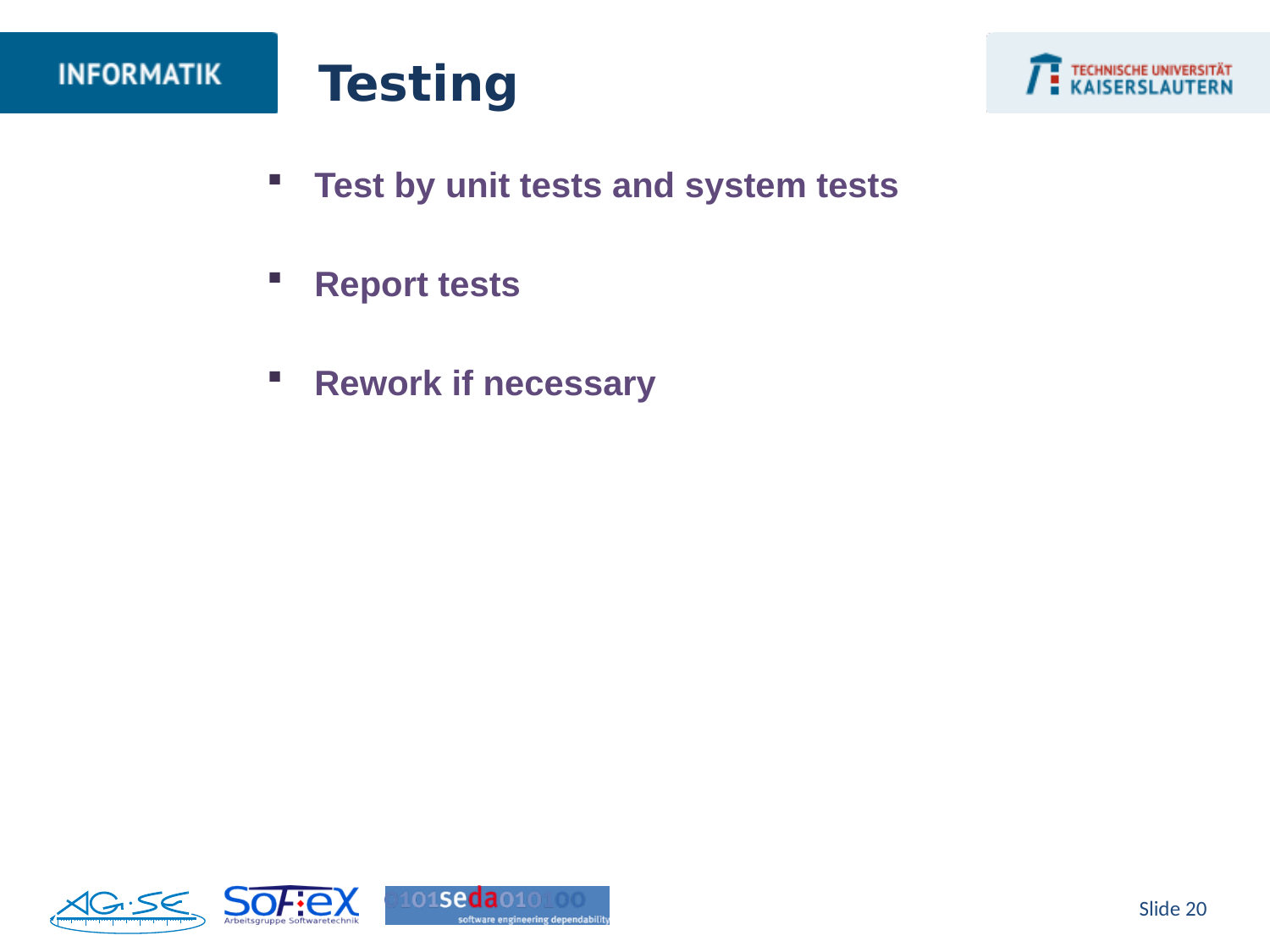

# Testing
Test by unit tests and system tests

Report tests

Rework if necessary